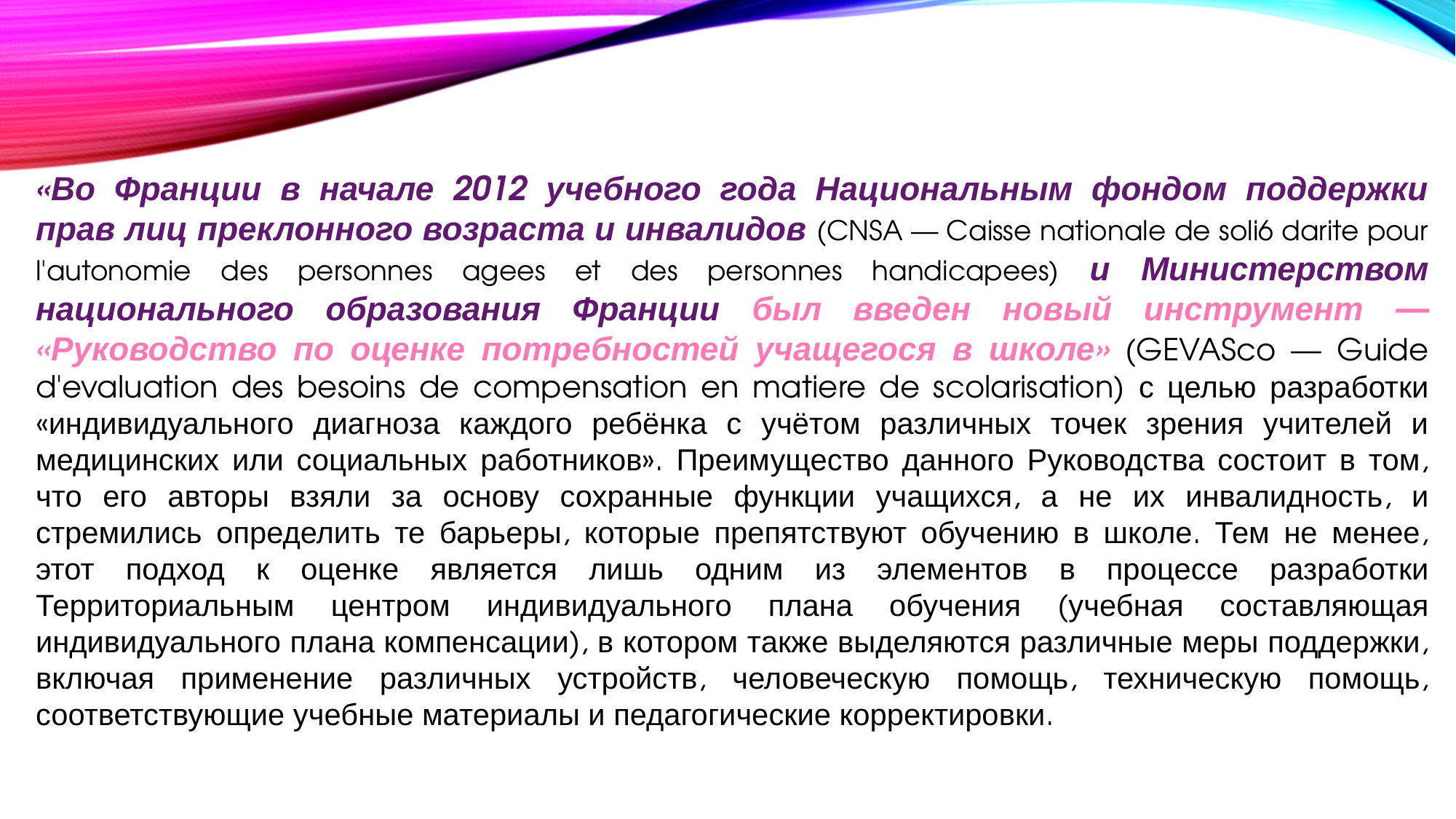

«Во Франции в начале 2012 учебного года Национальным фондом поддержки прав лиц преклонного возраста и инвалидов (CNSA — Caisse nationale de soli6 darite pour l'autonomie des personnes agees et des personnes handicapees) и Министерством национального образования Франции был введен новый инструмент — «Руководство по оценке потребностей учащегося в школе» (GEVASco — Guide d'evaluation des besoins de compensation en matiere de scolarisation) с целью разработки «индивидуального диагноза каждого ребёнка с учётом различных точек зрения учителей и медицинских или социальных работников». Преимущество данного Руководства состоит в том, что его авторы взяли за основу сохранные функции учащихся, а не их инвалидность, и стремились определить те барьеры, которые препятствуют обучению в школе. Тем не менее, этот подход к оценке является лишь одним из элементов в процессе разработки Территориальным центром индивидуального плана обучения (учебная составляющая индивидуального плана компенсации), в котором также выделяются различные меры поддержки, включая применение различных устройств, человеческую помощь, техническую помощь, соответствующие учебные материалы и педагогические корректировки.